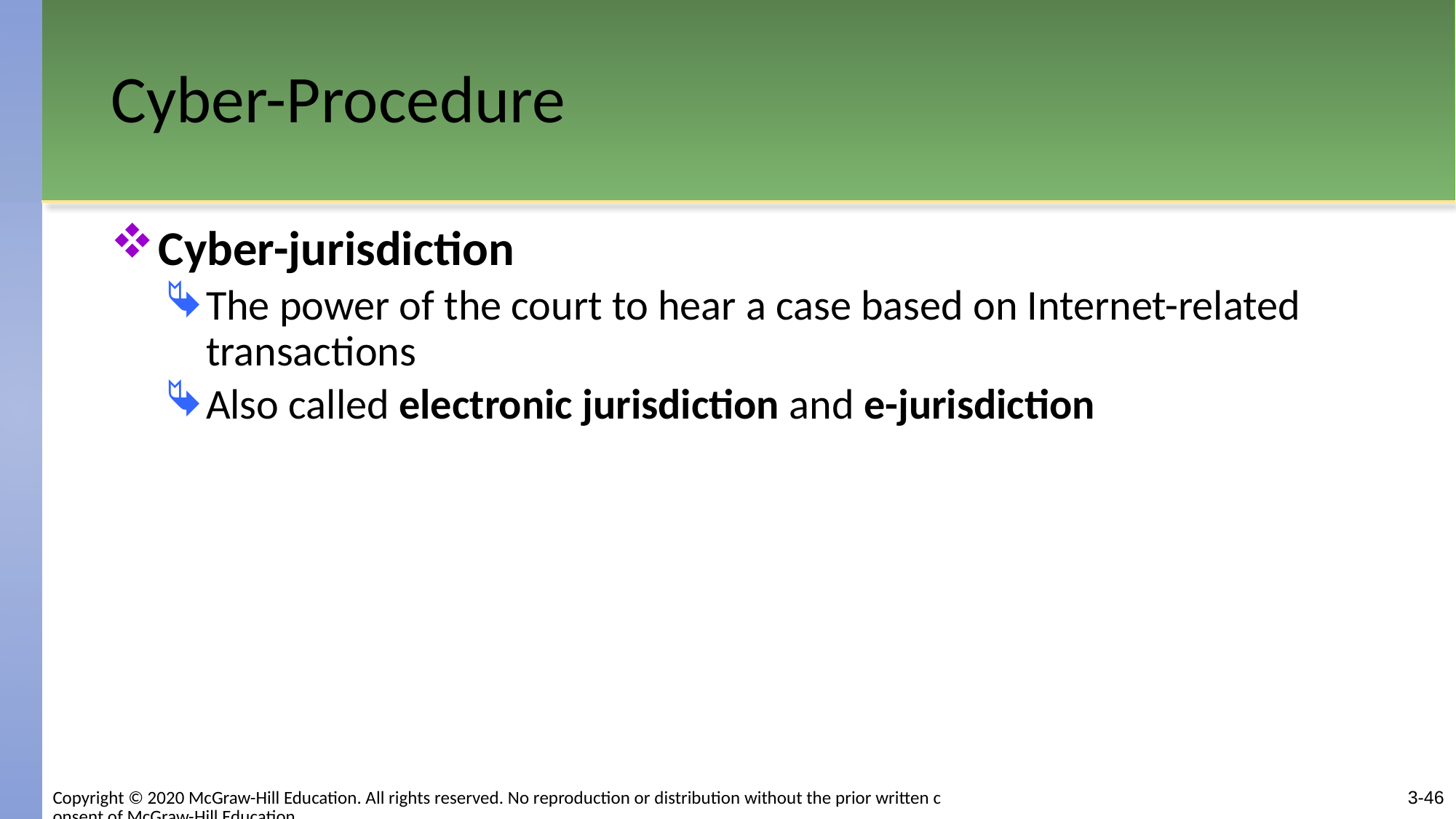

# Cyber-Procedure
Cyber-jurisdiction
The power of the court to hear a case based on Internet-related transactions
Also called electronic jurisdiction and e-jurisdiction
3-46
Copyright © 2020 McGraw-Hill Education. All rights reserved. No reproduction or distribution without the prior written consent of McGraw-Hill Education.